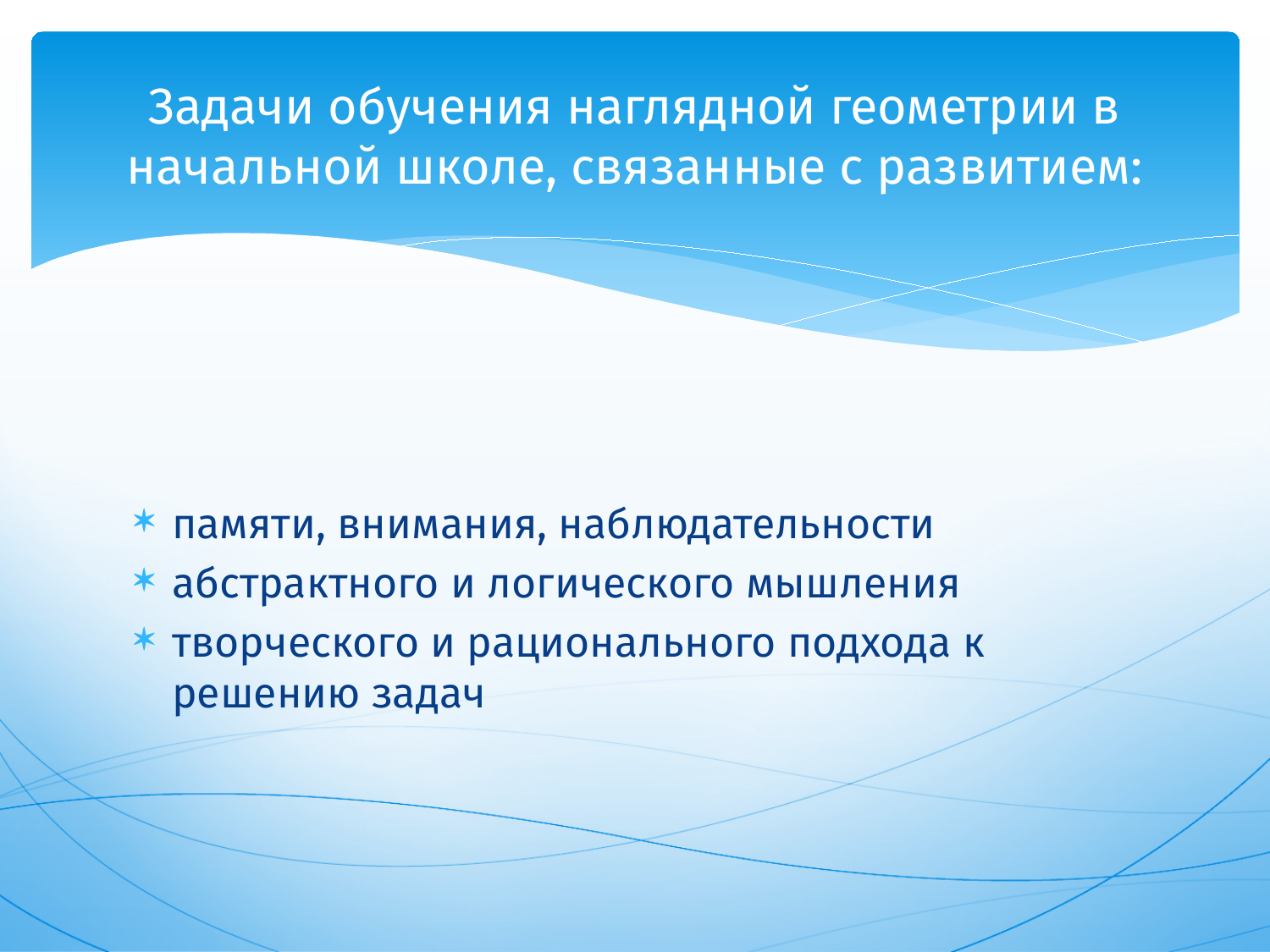

# Задачи обучения наглядной геометрии в начальной школе, связанные с развитием:

памяти, внимания, наблюдательности
абстрактного и логического мышления
творческого и рационального подхода к решению задач